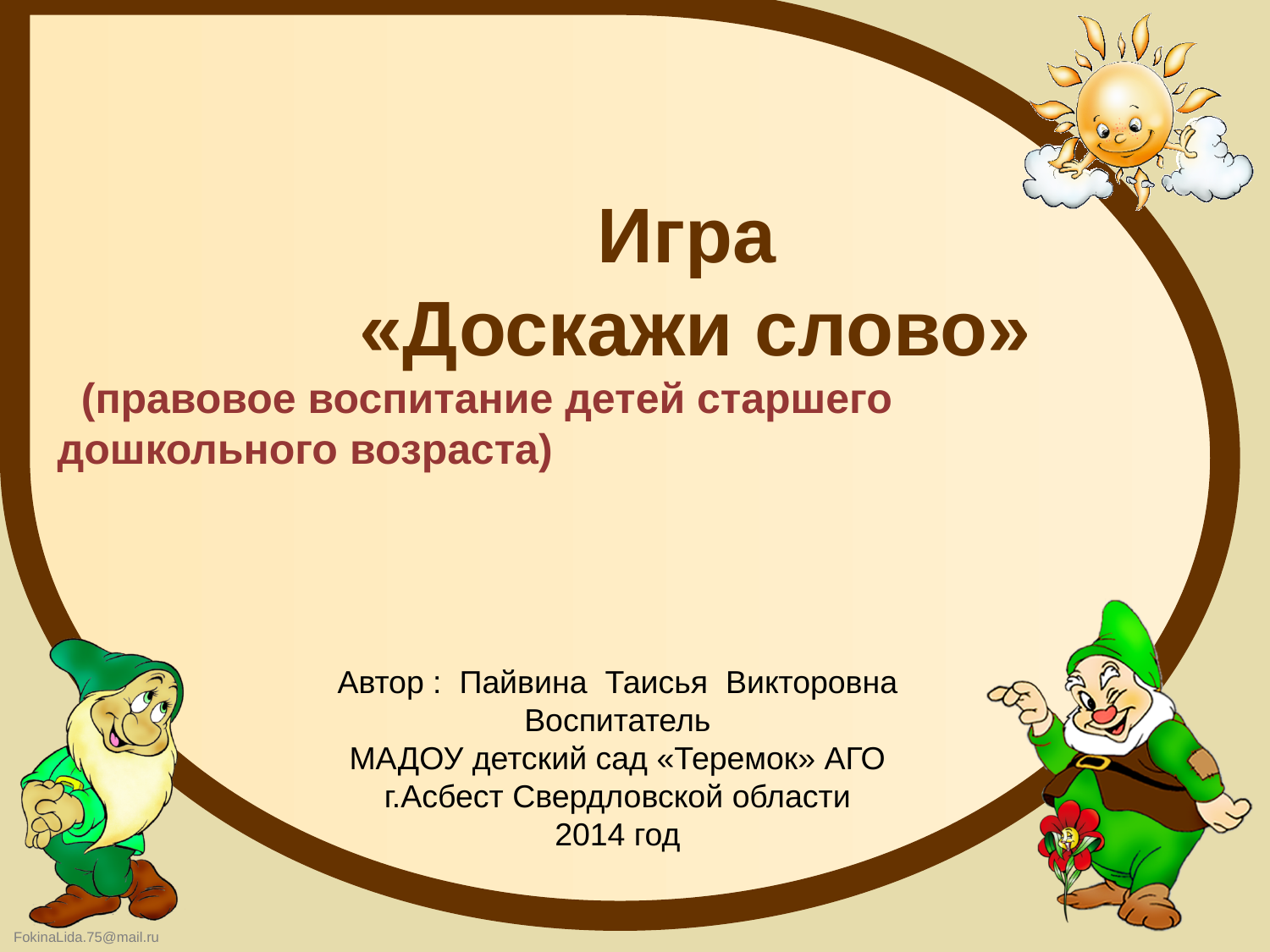

Игра
              «Доскажи слово»
  (правовое воспитание детей старшего  дошкольного возраста)
Автор :  Пайвина  Таисья  Викторовна
Воспитатель
МАДОУ детский сад «Теремок» АГО
г.Асбест Свердловской области
2014 год